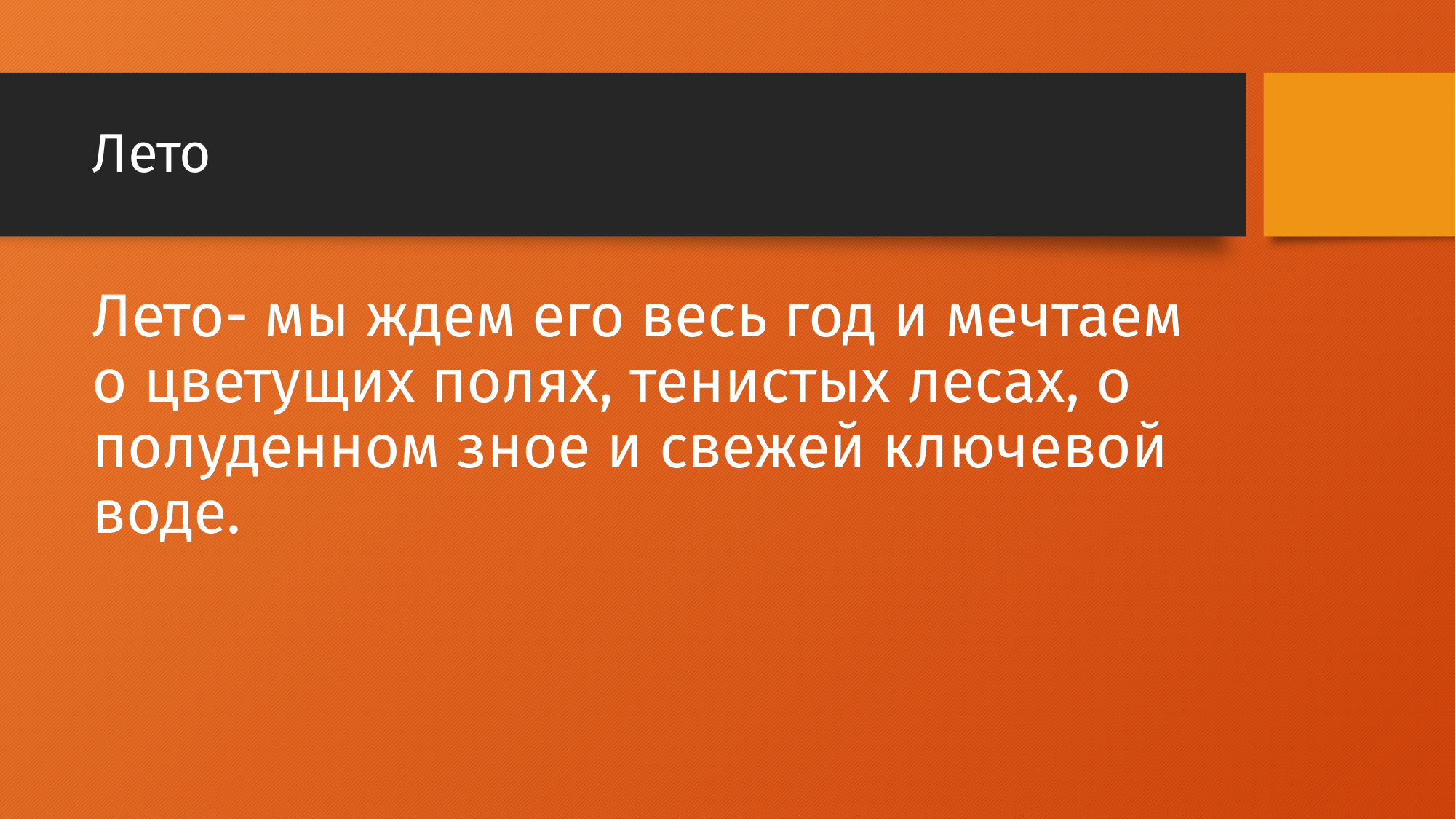

# Лето
Лето- мы ждем его весь год и мечтаем о цветущих полях, тенистых лесах, о полуденном зное и свежей ключевой воде.